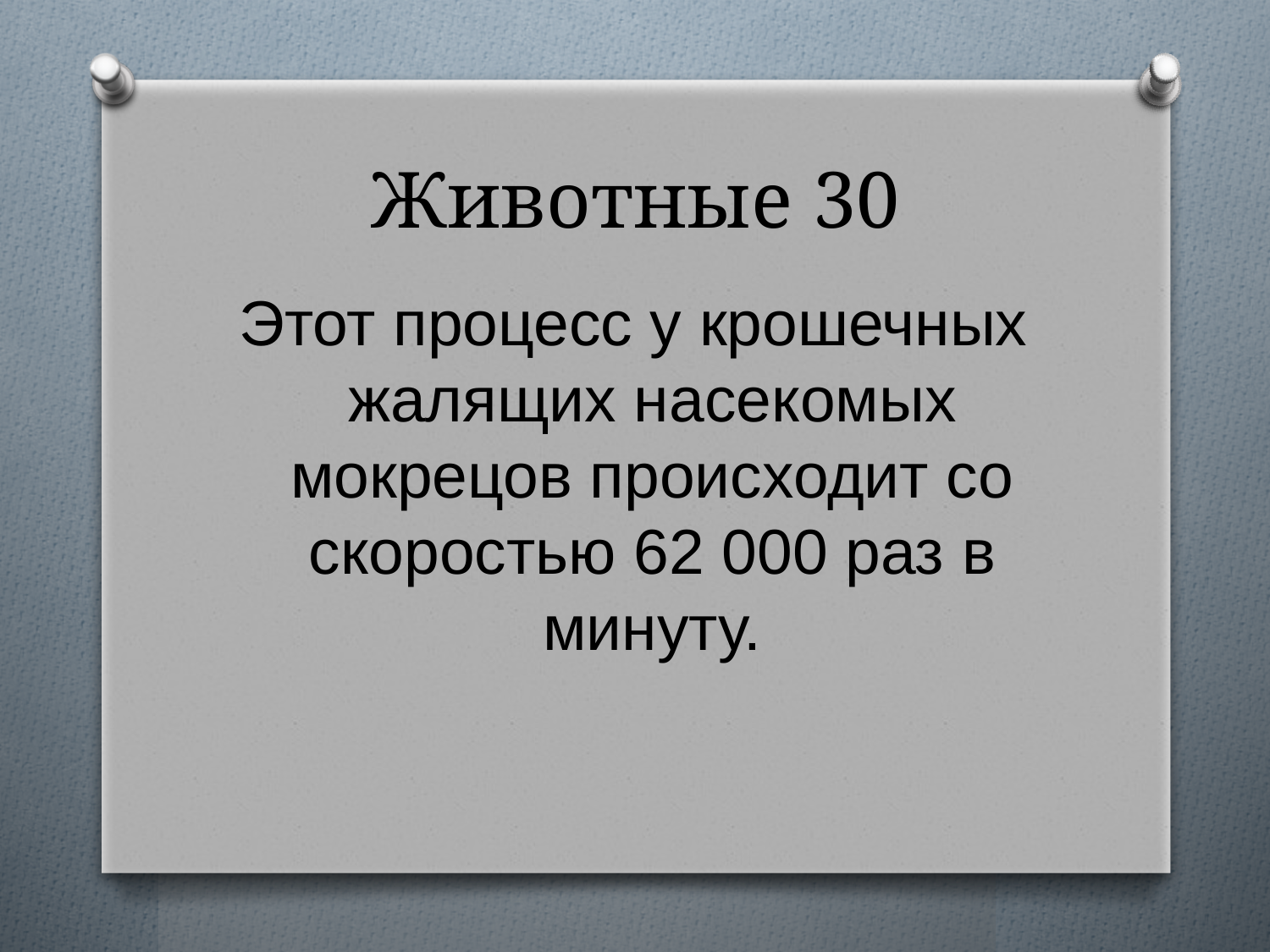

# Животные 30
Этот процесс у крошечных жалящих насекомых мокрецов происходит со скоростью 62 000 раз в минуту.